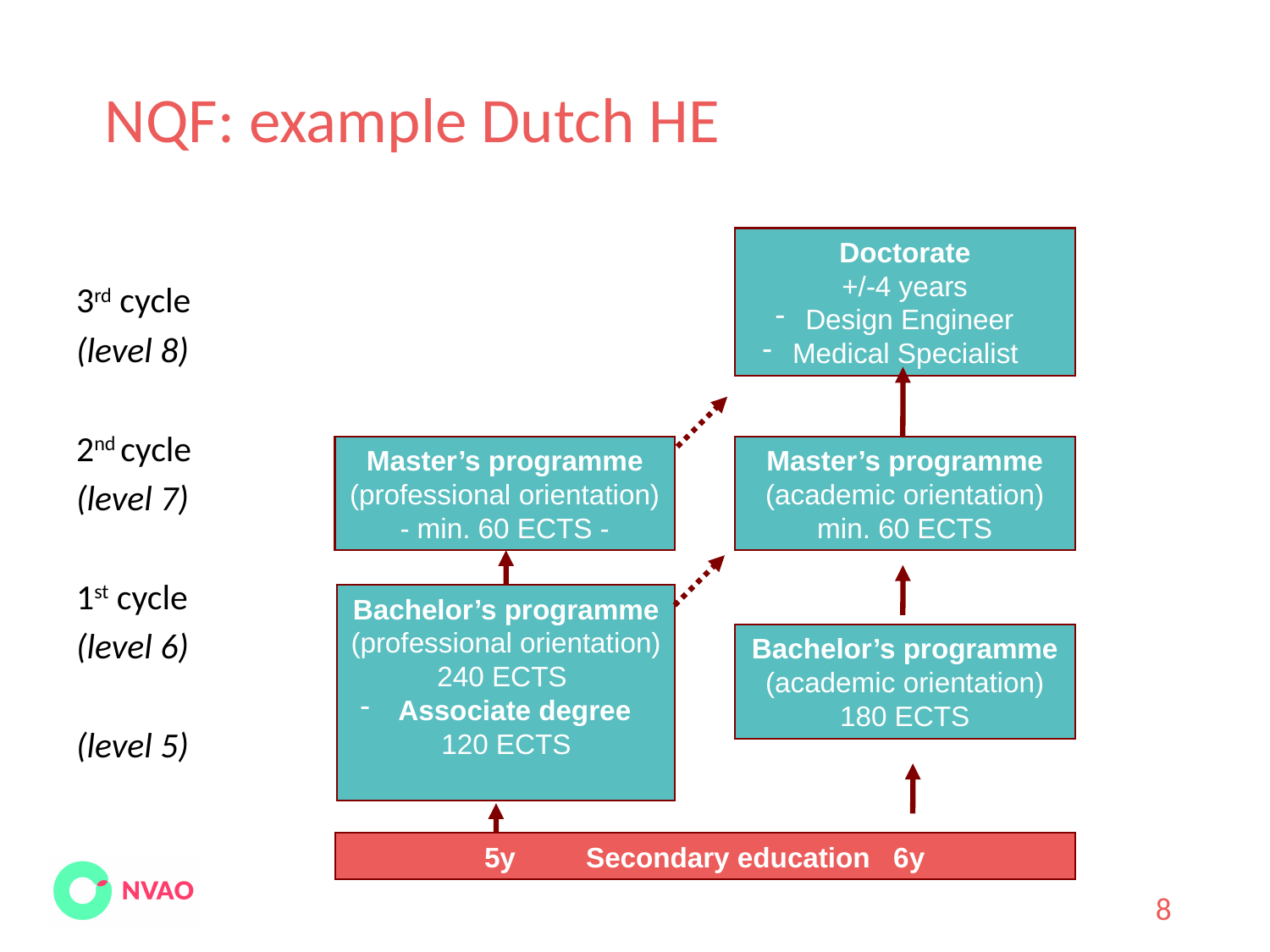

# NQF: example Dutch HE

3rd cycle
(level 8)

2nd cycle
(level 7)

1st cycle
(level 6)

(level 5)

Doctorate
+/-4 years
Design Engineer
Medical Specialist

Master’s programme (professional orientation)
- min. 60 ECTS -
Master’s programme (academic orientation)
min. 60 ECTS

Bachelor’s programme (professional orientation)
240 ECTS
 Associate degree
120 ECTS

Bachelor’s programme (academic orientation)
180 ECTS

5y         Secondary education   6y
8